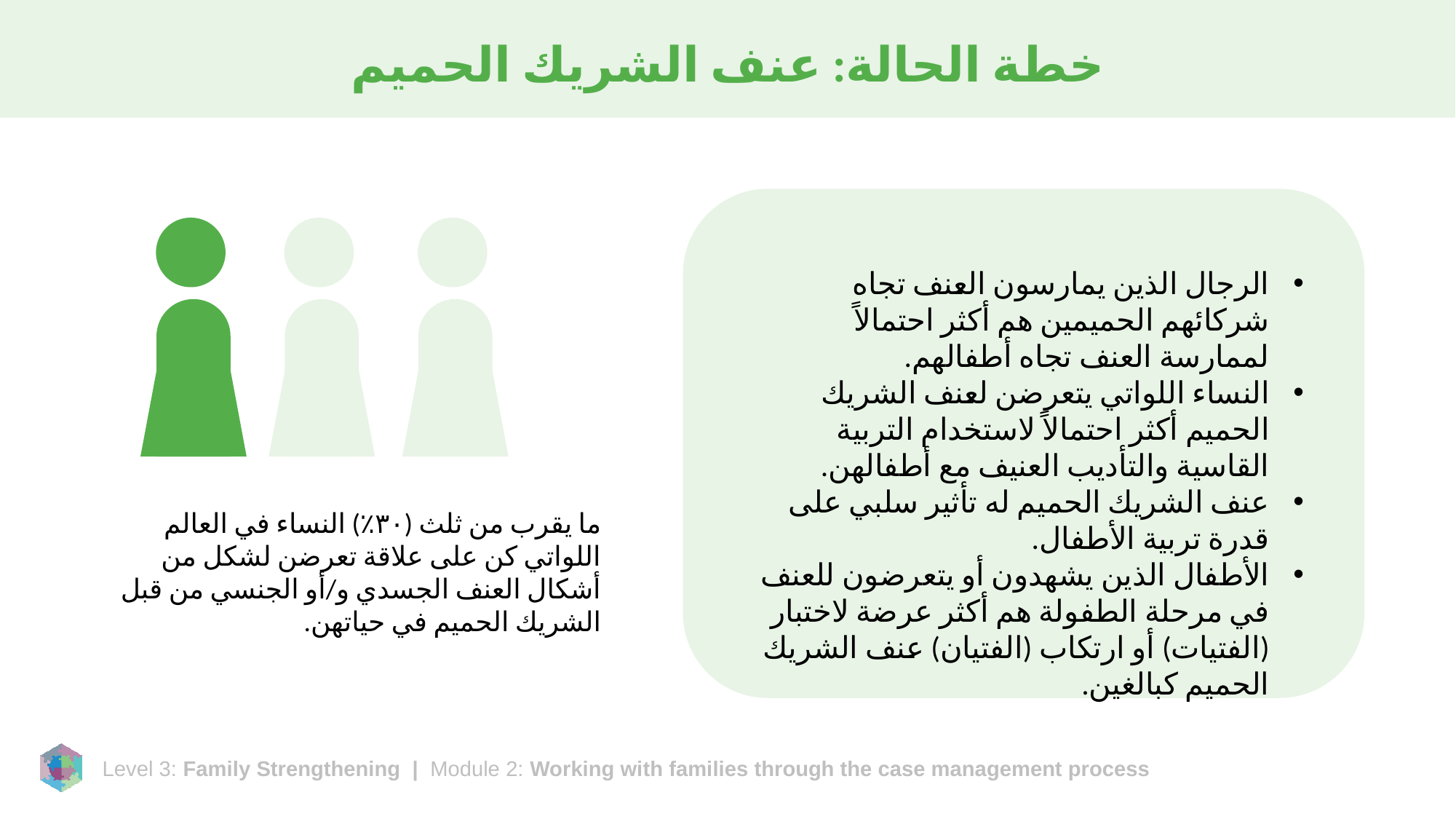

# خطة الحالة: عنف الشريك الحميم

الرجال الذين يمارسون العنف تجاه شركائهم الحميمين هم أكثر احتمالاً لممارسة العنف تجاه أطفالهم.
النساء اللواتي يتعرضن لعنف الشريك الحميم أكثر احتمالاً لاستخدام التربية القاسية والتأديب العنيف مع أطفالهن.
عنف الشريك الحميم له تأثير سلبي على قدرة تربية الأطفال.
الأطفال الذين يشهدون أو يتعرضون للعنف في مرحلة الطفولة هم أكثر عرضة لاختبار (الفتيات) أو ارتكاب (الفتيان) عنف الشريك الحميم كبالغين.
ما يقرب من ثلث (٣٠٪) النساء في العالم اللواتي كن على علاقة تعرضن لشكل من أشكال العنف الجسدي و/أو الجنسي من قبل الشريك الحميم في حياتهن.